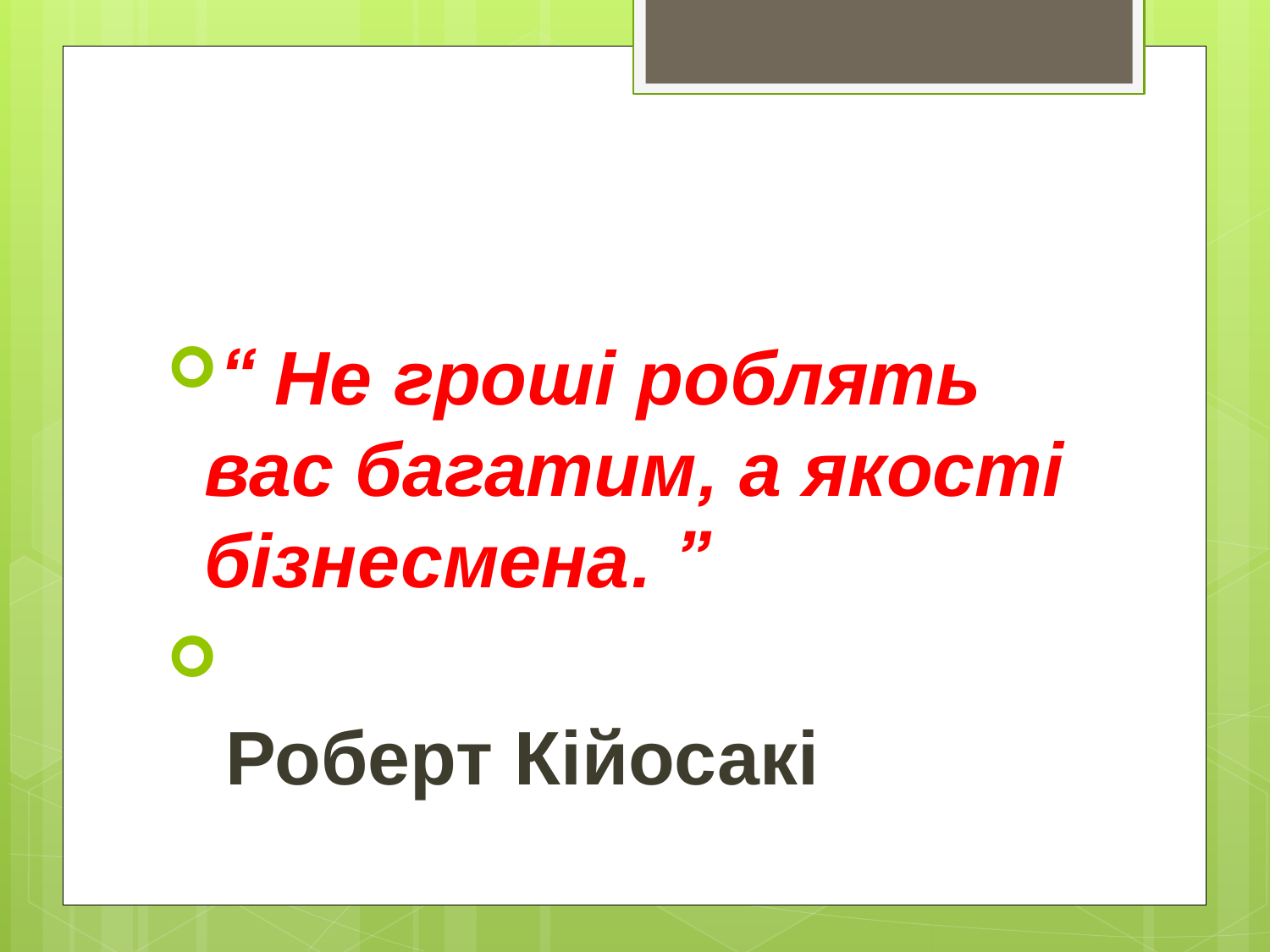

#
“ Не гроші роблять вас багатим, а якості бізнесмена. ”
 Роберт Кійосакі